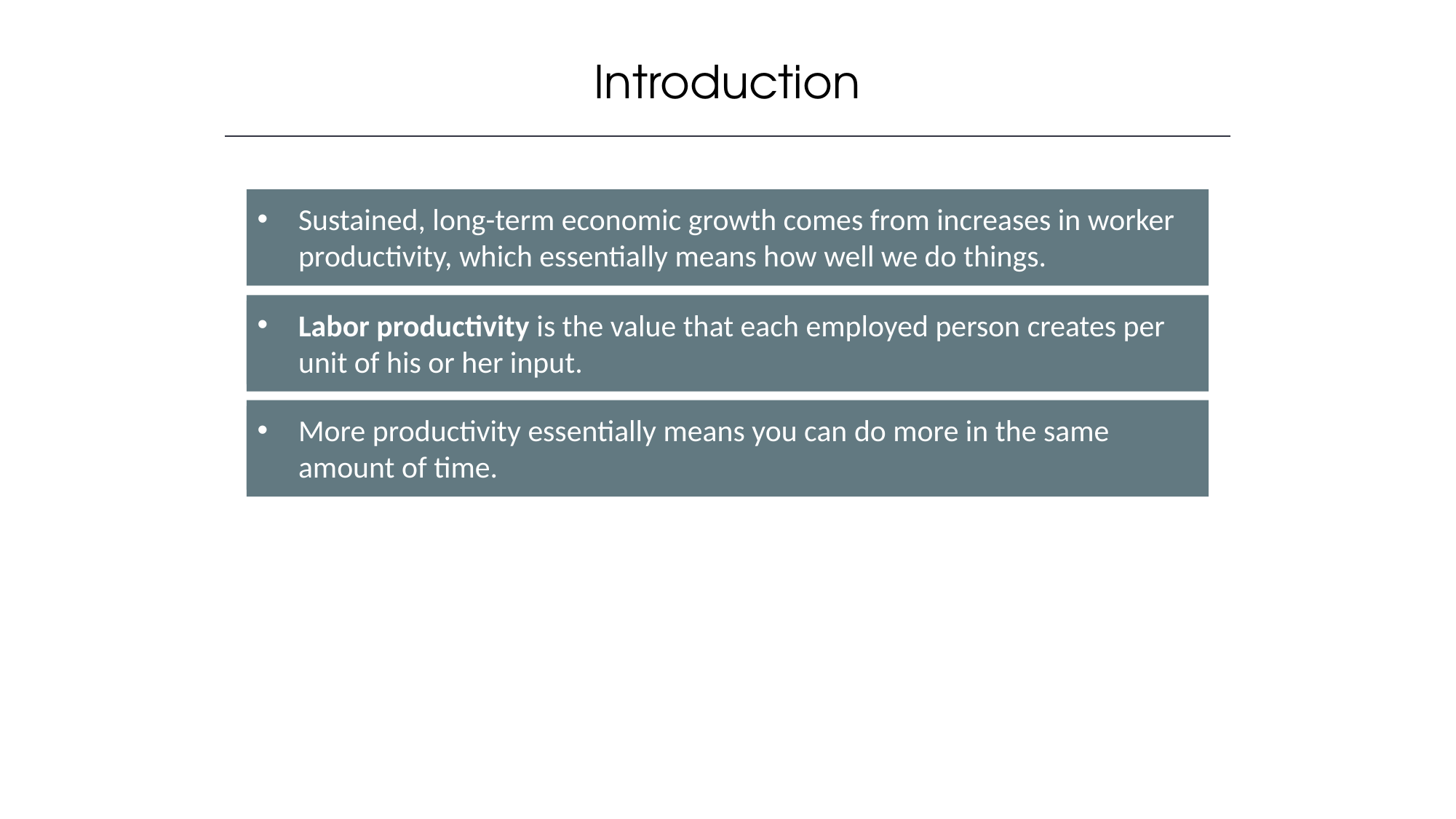

Introduction
HAWKES LEARNING

Sustained, long-term economic growth comes from increases in worker productivity, which essentially means how well we do things.

Labor productivity is the value that each employed person creates per unit of his or her input.

More productivity essentially means you can do more in the same amount of time.